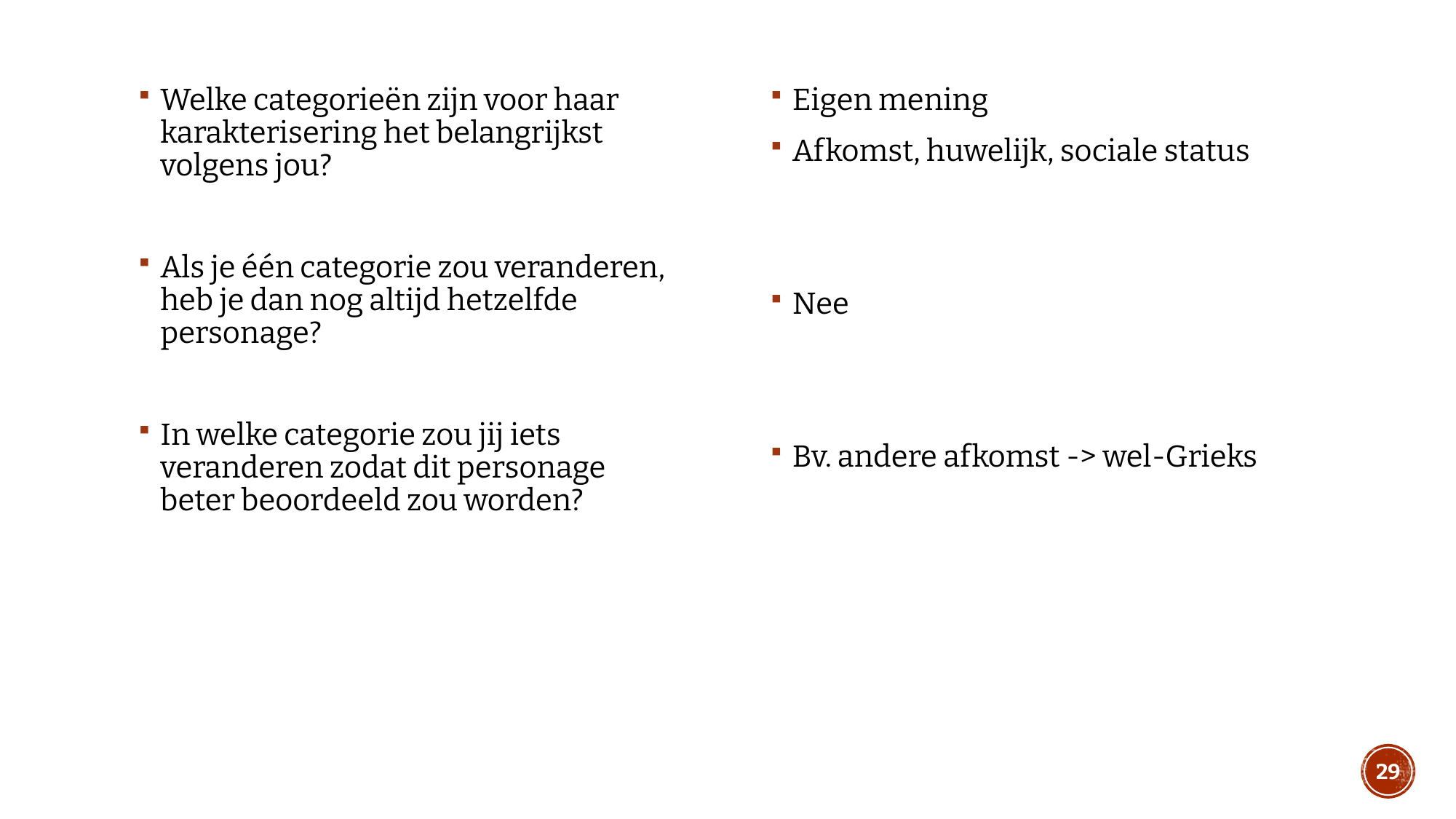

Welke categorieën zijn voor haar karakterisering het belangrijkst volgens jou?

Als je één categorie zou veranderen, heb je dan nog altijd hetzelfde personage?

In welke categorie zou jij iets veranderen zodat dit personage beter beoordeeld zou worden?

Eigen mening
Afkomst, huwelijk, sociale status

Nee

Bv. andere afkomst -> wel-Grieks
29